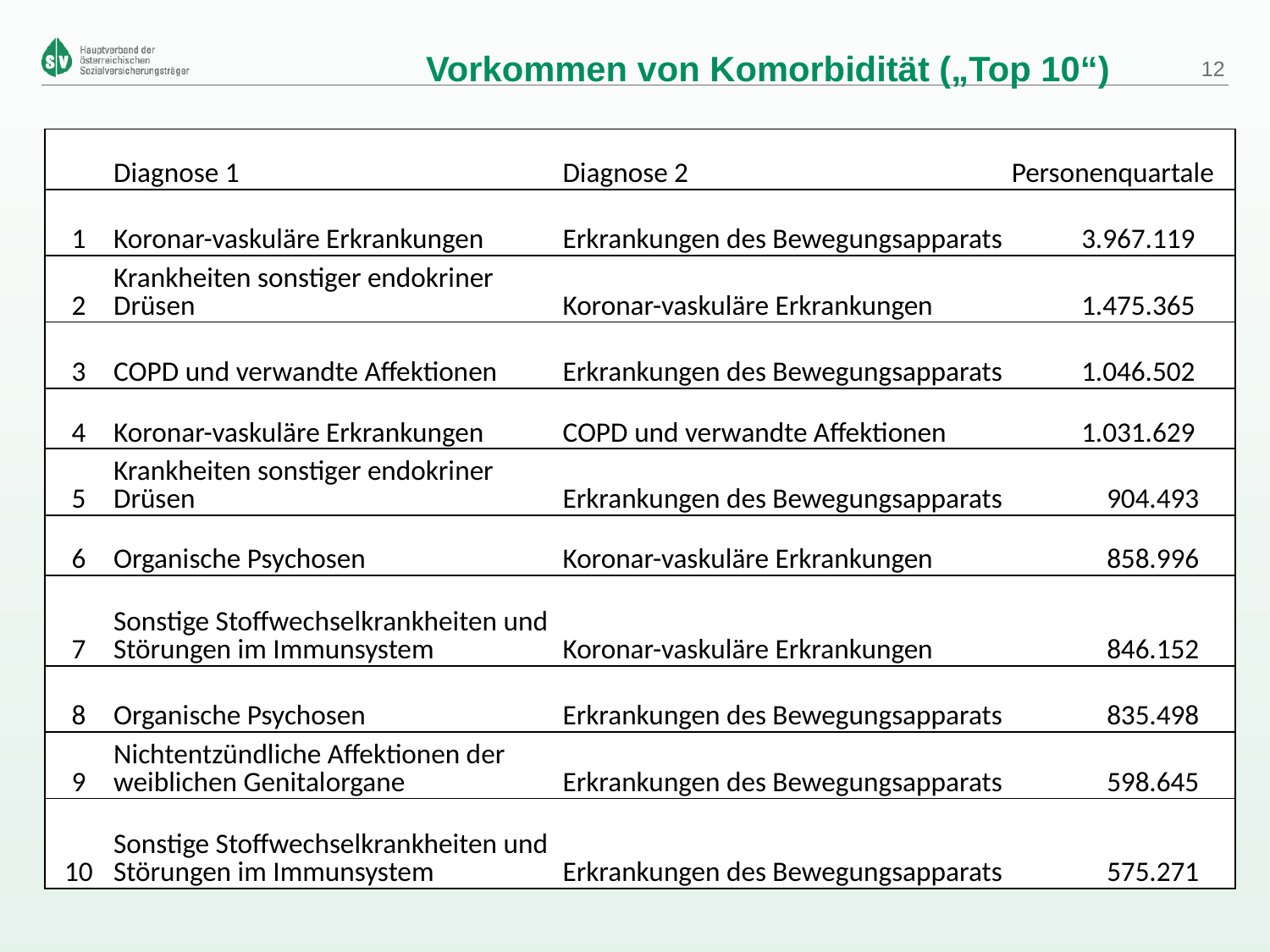

# Vorkommen von Komorbidität („Top 10“)
12
|  | Diagnose 1 | Diagnose 2 | Personenquartale |
| --- | --- | --- | --- |
| 1 | Koronar-vaskuläre Erkrankungen | Erkrankungen des Bewegungsapparats | 3.967.119 |
| 2 | Krankheiten sonstiger endokriner Drüsen | Koronar-vaskuläre Erkrankungen | 1.475.365 |
| 3 | COPD und verwandte Affektionen | Erkrankungen des Bewegungsapparats | 1.046.502 |
| 4 | Koronar-vaskuläre Erkrankungen | COPD und verwandte Affektionen | 1.031.629 |
| 5 | Krankheiten sonstiger endokriner Drüsen | Erkrankungen des Bewegungsapparats | 904.493 |
| 6 | Organische Psychosen | Koronar-vaskuläre Erkrankungen | 858.996 |
| 7 | Sonstige Stoffwechselkrankheiten und Störungen im Immunsystem | Koronar-vaskuläre Erkrankungen | 846.152 |
| 8 | Organische Psychosen | Erkrankungen des Bewegungsapparats | 835.498 |
| 9 | Nichtentzündliche Affektionen der weiblichen Genitalorgane | Erkrankungen des Bewegungsapparats | 598.645 |
| 10 | Sonstige Stoffwechselkrankheiten und Störungen im Immunsystem | Erkrankungen des Bewegungsapparats | 575.271 |